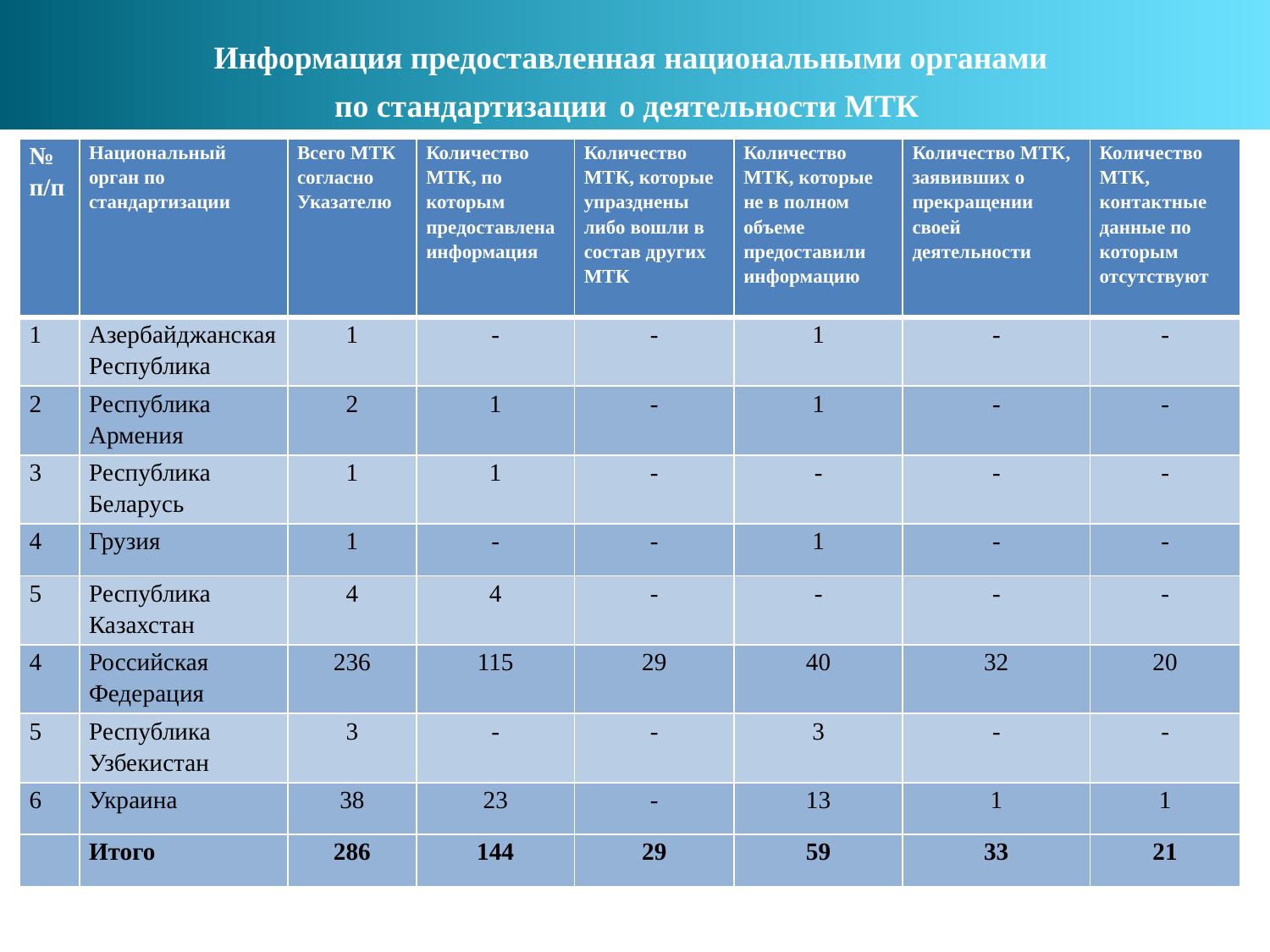

Информация предоставленная национальными органами
по стандартизации о деятельности МТК
национальными органами по стандартизации
| № п/п | Национальный орган по стандартизации | Всего МТК согласно Указателю | Количество МТК, по которым предоставлена информация | Количество МТК, которые упразднены либо вошли в состав других МТК | Количество МТК, которые не в полном объеме предоставили информацию | Количество МТК, заявивших о прекращении своей деятельности | Количество МТК, контактные данные по которым отсутствуют |
| --- | --- | --- | --- | --- | --- | --- | --- |
| 1 | Азербайджанская Республика | 1 | - | - | 1 | - | - |
| 2 | Республика Армения | 2 | 1 | - | 1 | - | - |
| 3 | Республика Беларусь | 1 | 1 | - | - | - | - |
| 4 | Грузия | 1 | - | - | 1 | - | - |
| 5 | Республика Казахстан | 4 | 4 | - | - | - | - |
| 4 | Российская Федерация | 236 | 115 | 29 | 40 | 32 | 20 |
| 5 | Республика Узбекистан | 3 | - | - | 3 | - | - |
| 6 | Украина | 38 | 23 | - | 13 | 1 | 1 |
|  | Итого | 286 | 144 | 29 | 59 | 33 | 21 |